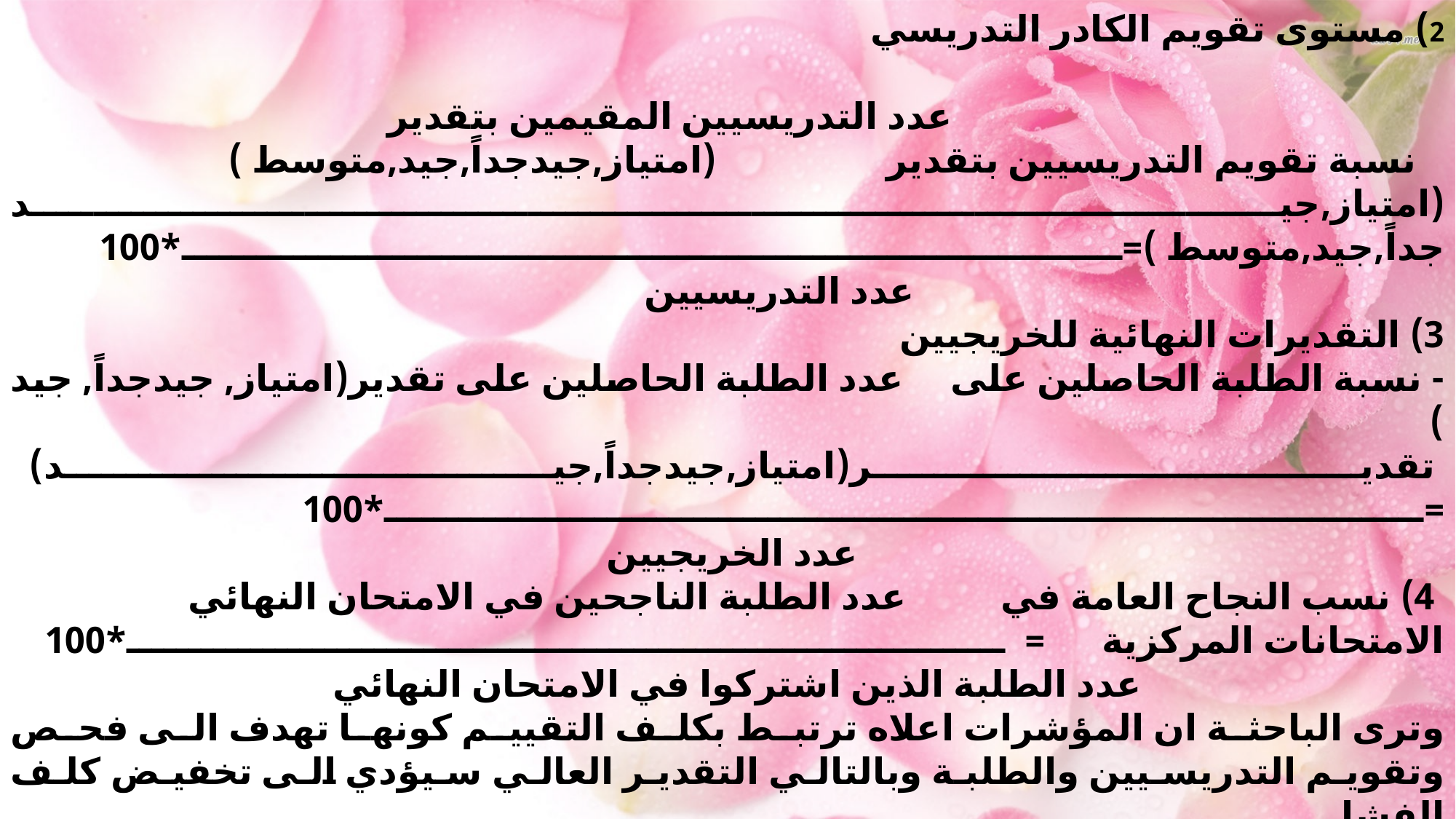

2) مستوى تقويم الكادر التدريسي

                                                    عدد التدريسيين المقيمين بتقدير
   نسبة تقويم التدريسيين بتقدير                  (امتياز,جيدجداً,جيد,متوسط )
(امتياز,جيد جداً,جيد,متوسط )=ــــــــــــــــــــــــــــــــــــــــــــــــــــــــــــــــــــــــــــ*100
                                                        عدد التدريسيين
3) التقديرات النهائية للخريجيين
- نسبة الطلبة الحاصلين على     عدد الطلبة الحاصلين على تقدير(امتياز, جيدجداً, جيد )
 تقدير(امتياز,جيدجداً,جيد)   =ــــــــــــــــــــــــــــــــــــــــــــــــــــــــــــــــــــــــــــــــــــ*100
                                                              عدد الخريجيين
 4) نسب النجاح العامة في          عدد الطلبة الناجحين في الامتحان النهائي
الامتحانات المركزية      =  ـــــــــــــــــــــــــــــــــــــــــــــــــــــــــــــــــــــــ*100
                                عدد الطلبة الذين اشتركوا في الامتحان النهائي
وترى الباحثة ان المؤشرات اعلاه ترتبط بكلف التقييم كونها تهدف الى فحص وتقويم التدريسيين والطلبة وبالتالي التقدير العالي سيؤدي الى تخفيض كلف الفشل .
                                           عدد البحوث المنجزة
5) نسبة البحوث المنجزة =ـــــــــــــــــــــــــــــــــــــــــــــــــــــــــــــــــــ*100
                                     عدد البحوث المخطط انجازها